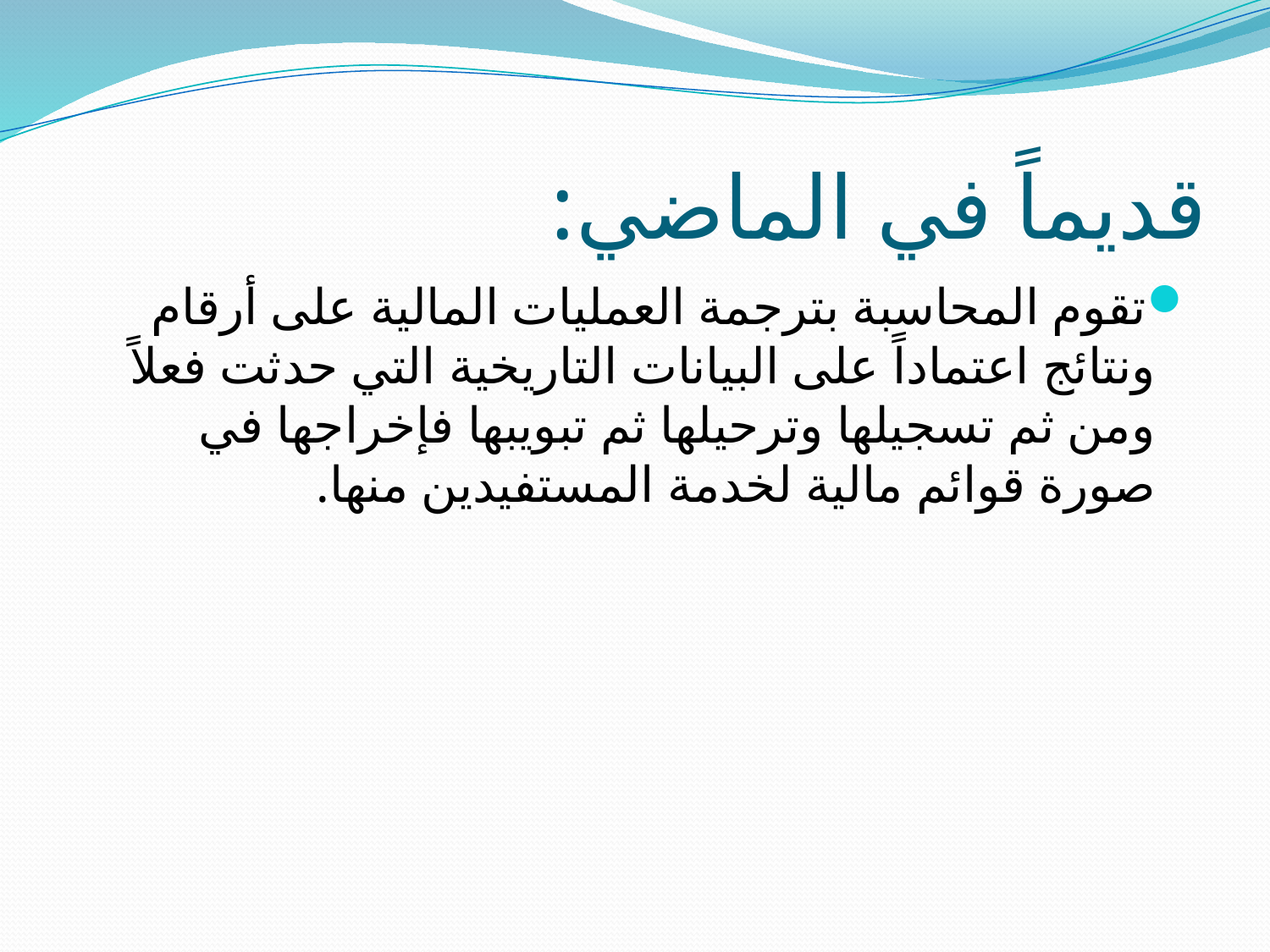

# قديماً في الماضي:
تقوم المحاسبة بترجمة العمليات المالية على أرقام ونتائج اعتماداً على البيانات التاريخية التي حدثت فعلاً ومن ثم تسجيلها وترحيلها ثم تبويبها فإخراجها في صورة قوائم مالية لخدمة المستفيدين منها.